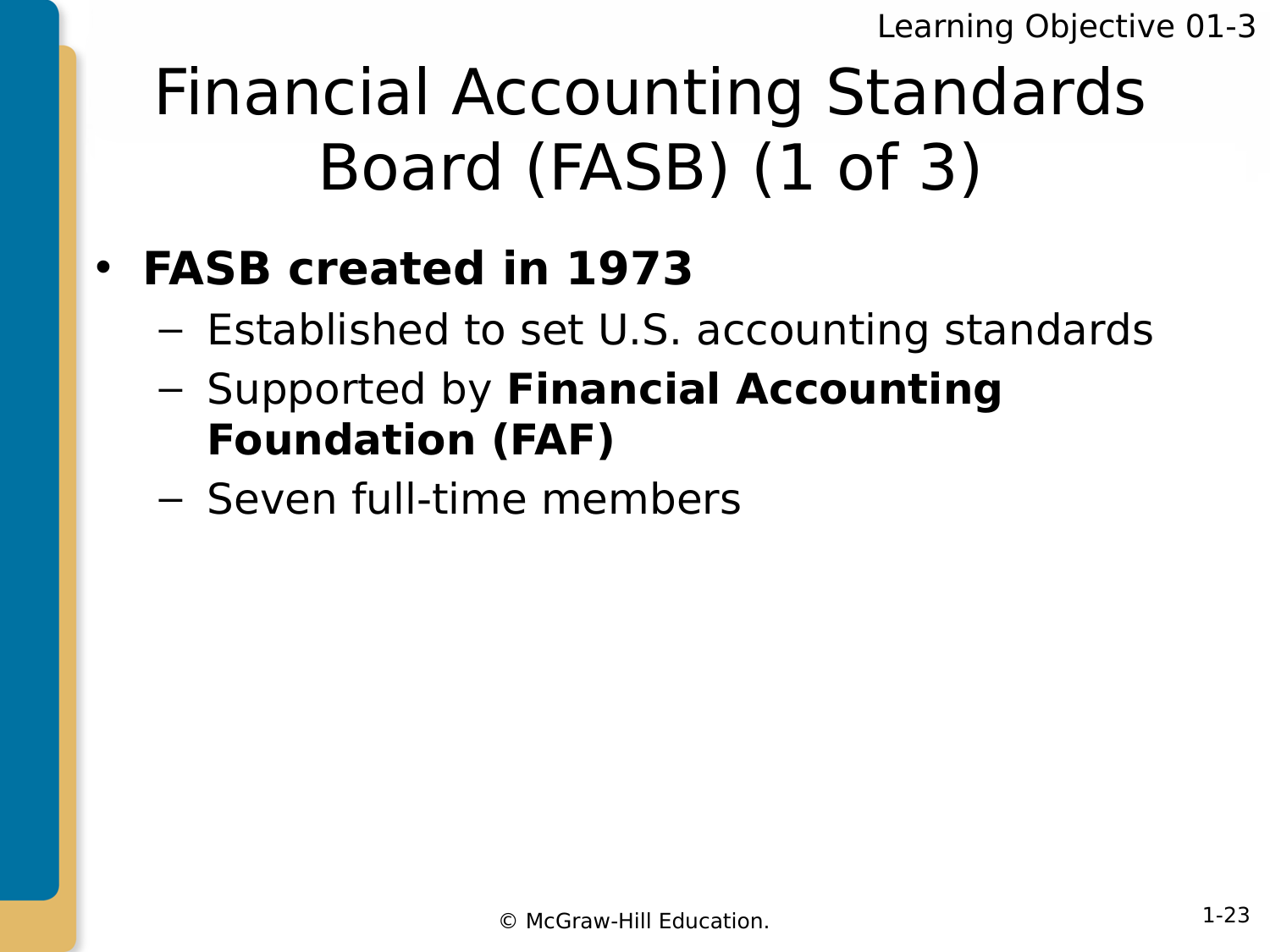

Learning Objective 01-3
# Financial Accounting Standards Board (FASB) (1 of 3)
FASB created in 1973
Established to set U.S. accounting standards
Supported by Financial Accounting Foundation (FAF)
Seven full-time members